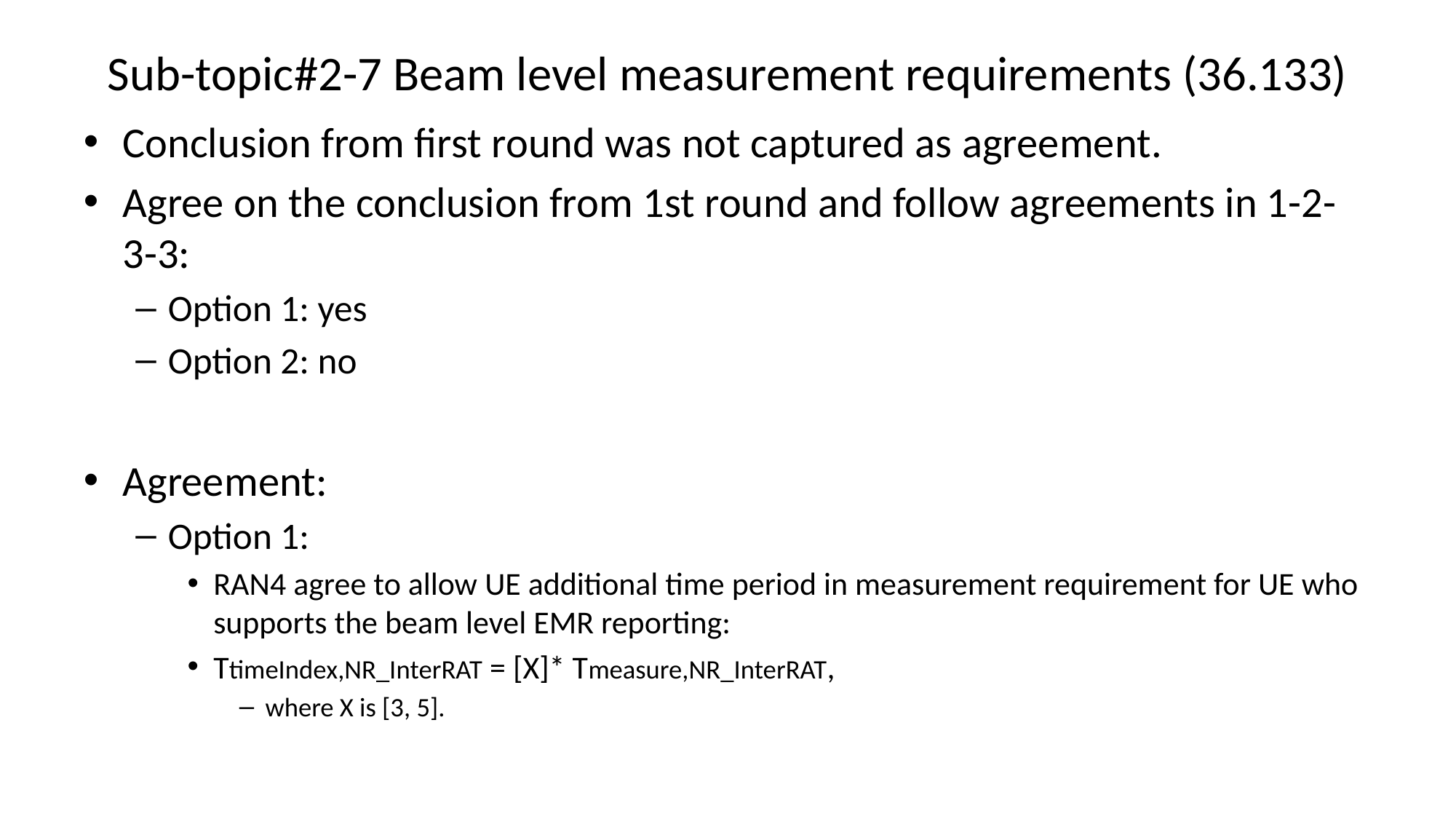

# Sub-topic#2-7 Beam level measurement requirements (36.133)
Conclusion from first round was not captured as agreement.
Agree on the conclusion from 1st round and follow agreements in 1-2-3-3:
Option 1: yes
Option 2: no

Agreement:
Option 1:
RAN4 agree to allow UE additional time period in measurement requirement for UE who supports the beam level EMR reporting:
TtimeIndex,NR_InterRAT = [X]* Tmeasure,NR_InterRAT,
where X is [3, 5].